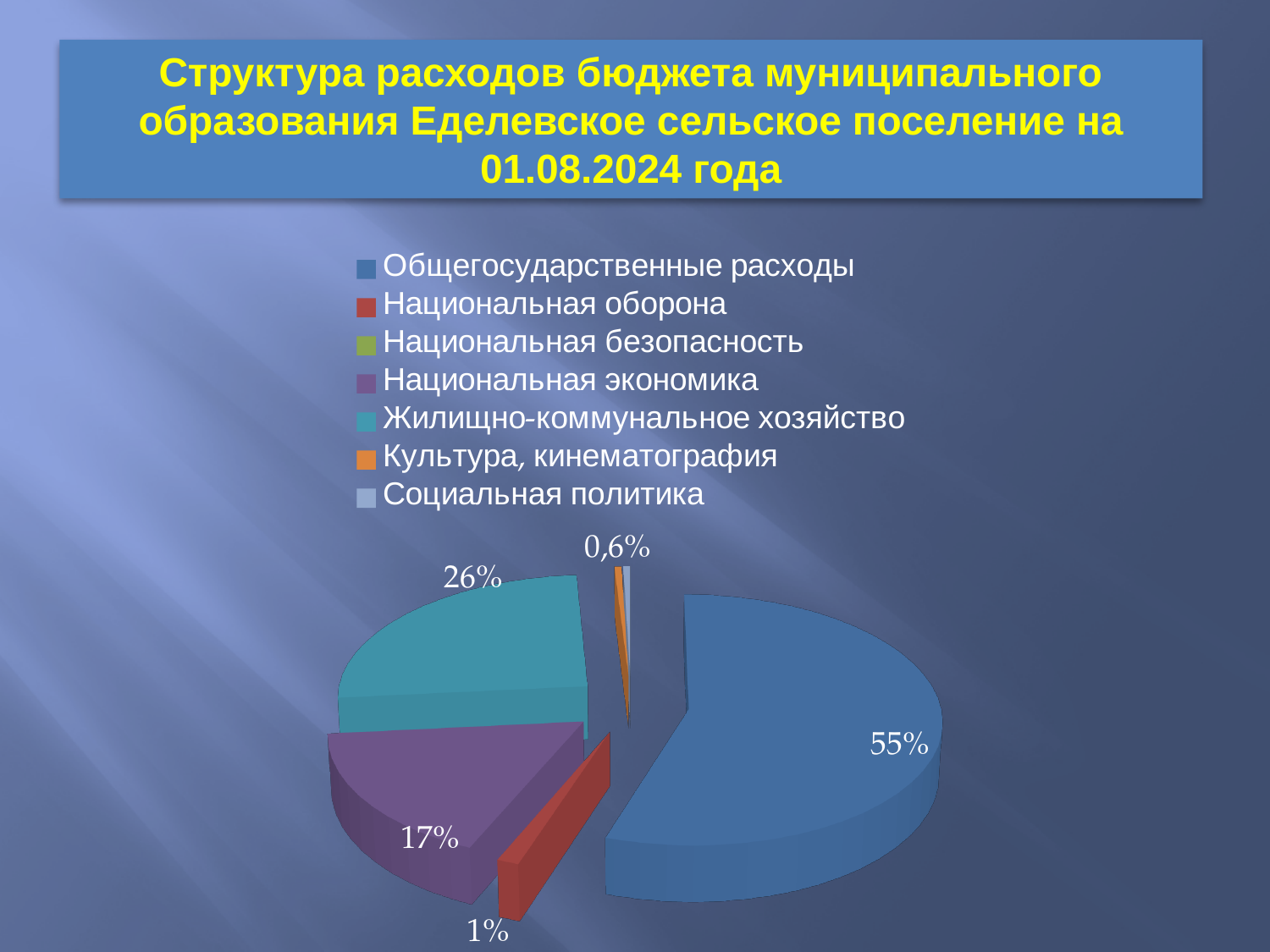

# Структура расходов бюджета муниципального образования Еделевское сельское поселение на 01.08.2024 года

[unsupported chart]